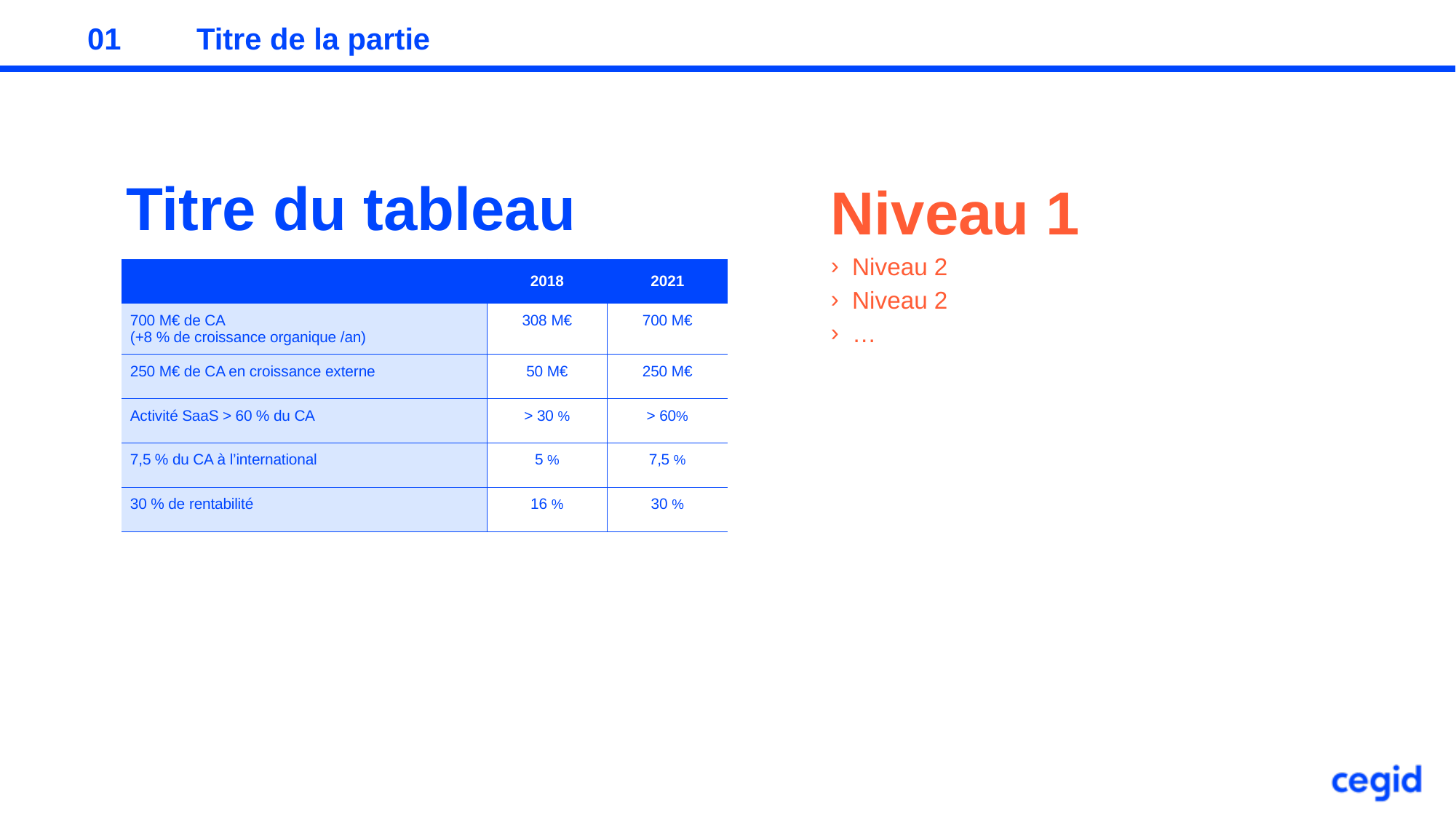

# 01	Titre de la partie
Titre du tableau
Niveau 1
Niveau 2
Niveau 2
…
|  | 2018 | 2021 |
| --- | --- | --- |
| 700 M€ de CA (+8 % de croissance organique /an) | 308 M€ | 700 M€ |
| 250 M€ de CA en croissance externe | 50 M€ | 250 M€ |
| Activité SaaS > 60 % du CA | > 30 % | > 60% |
| 7,5 % du CA à l’international | 5 % | 7,5 % |
| 30 % de rentabilité | 16 % | 30 % |